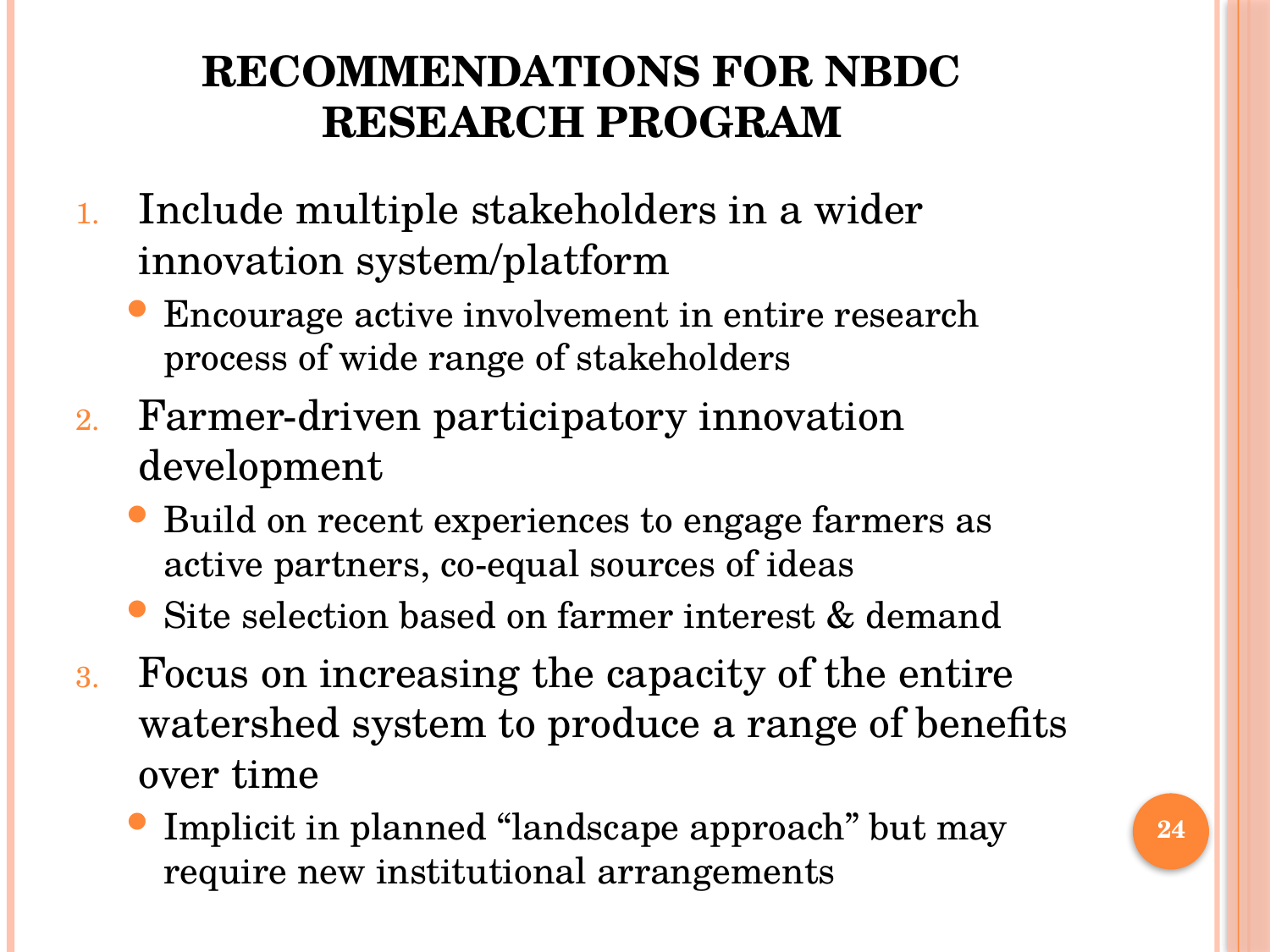

# Recommendations for NBDC research program
Include multiple stakeholders in a wider innovation system/platform
Encourage active involvement in entire research process of wide range of stakeholders
Farmer-driven participatory innovation development
Build on recent experiences to engage farmers as active partners, co-equal sources of ideas
Site selection based on farmer interest & demand
Focus on increasing the capacity of the entire watershed system to produce a range of benefits over time
Implicit in planned “landscape approach” but may require new institutional arrangements
24